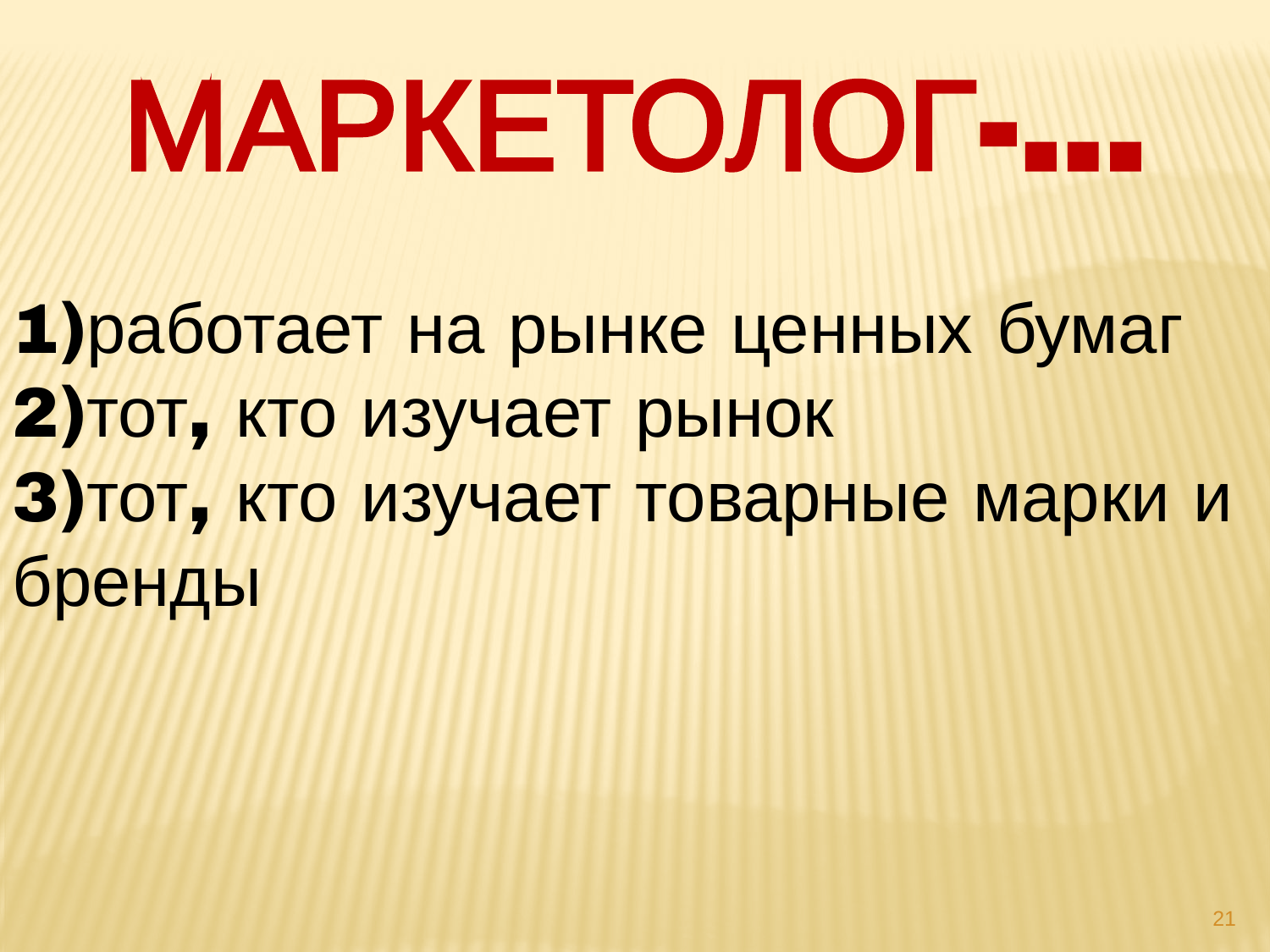

МАРКЕТОЛОГ-…
1)работает на рынке ценных бумаг
2)тот, кто изучает рынок
3)тот, кто изучает товарные марки и бренды

21